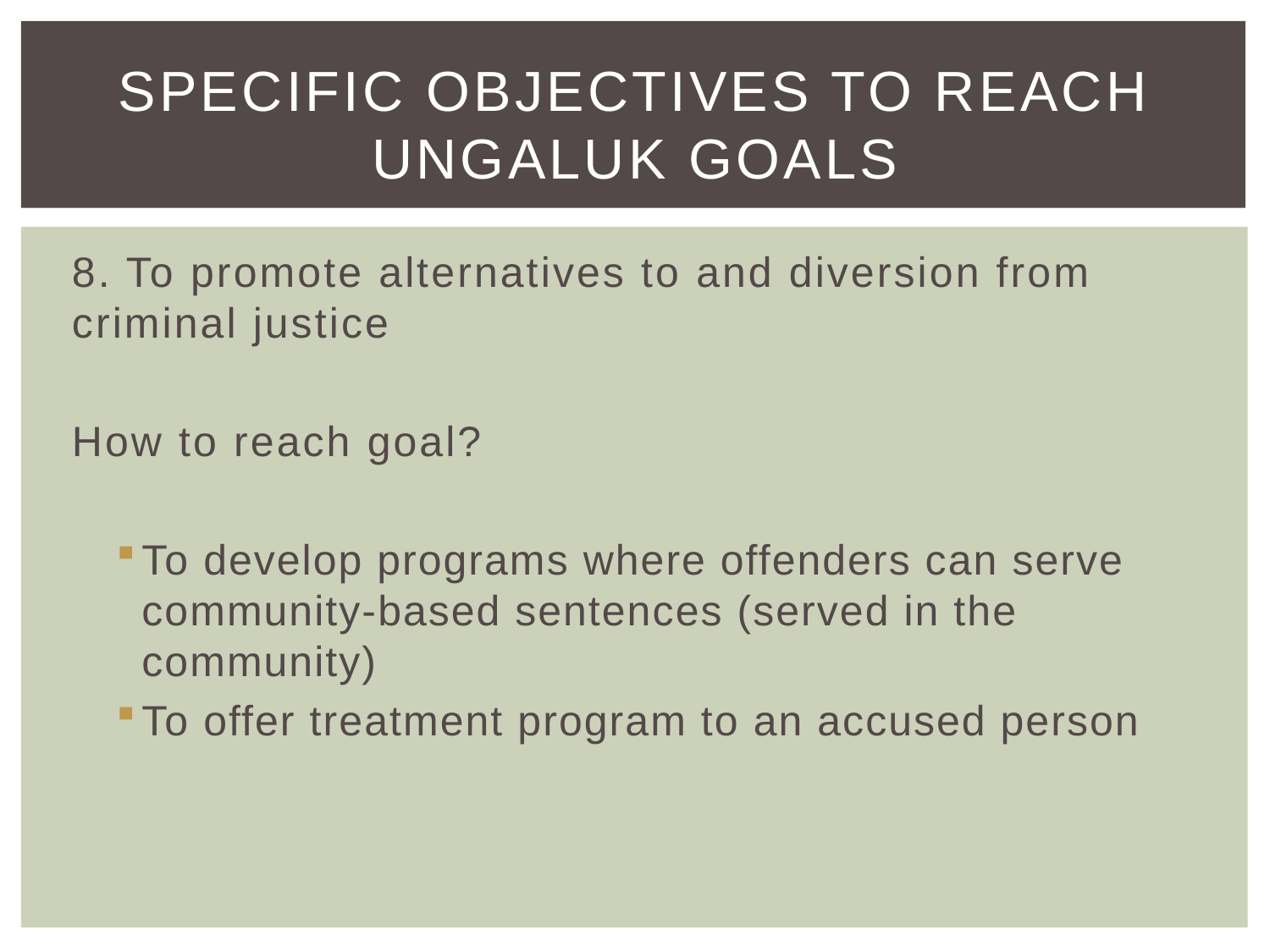

# Specific Objectives to reach ungaluk goals
8. To promote alternatives to and diversion from criminal justice

How to reach goal?

To develop programs where offenders can serve community-based sentences (served in the community)
To offer treatment program to an accused person